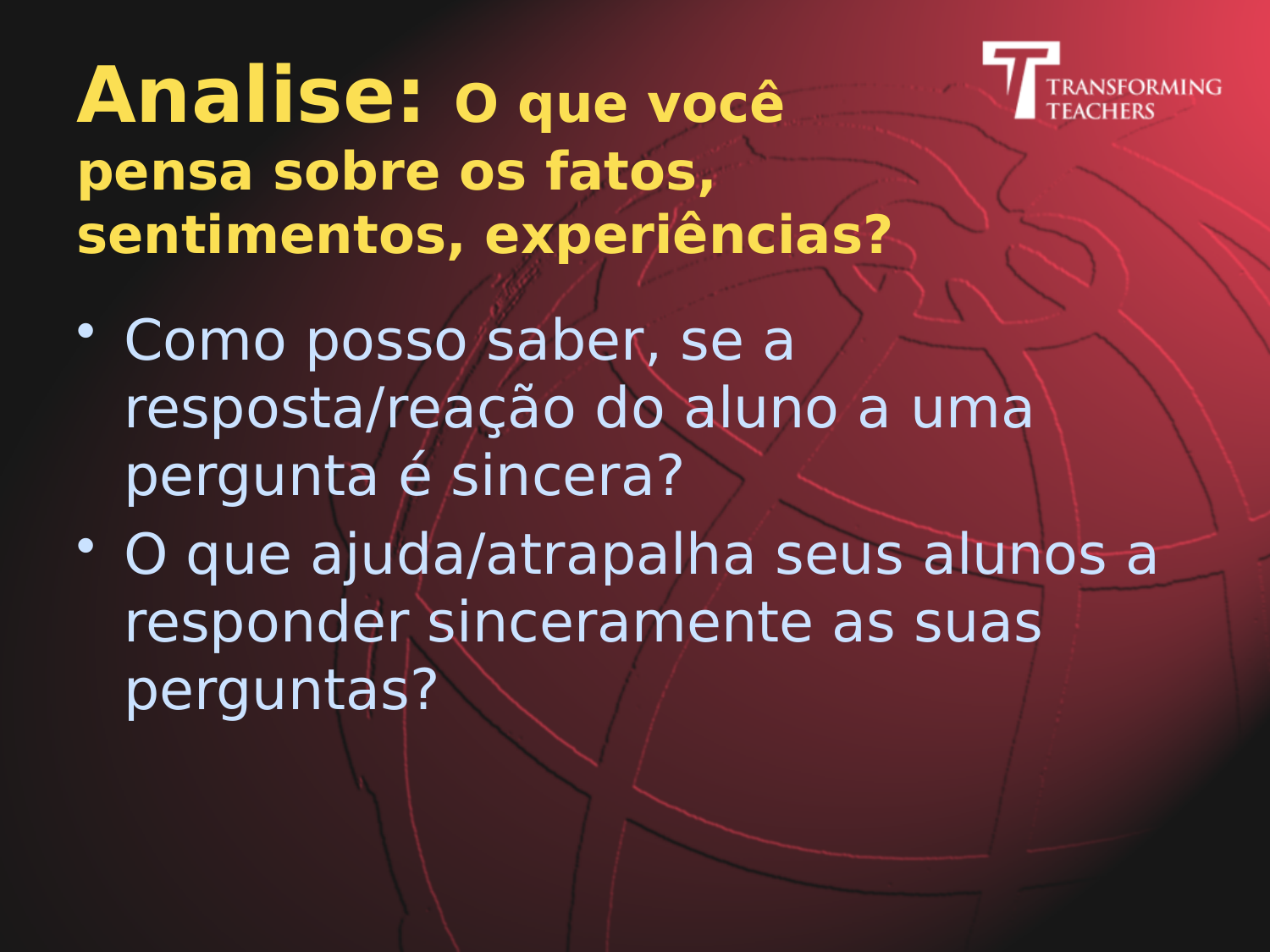

# Analise: O que você pensa sobre os fatos, sentimentos, experiências?
Como posso saber, se a resposta/reação do aluno a uma pergunta é sincera?
O que ajuda/atrapalha seus alunos a responder sinceramente as suas perguntas?